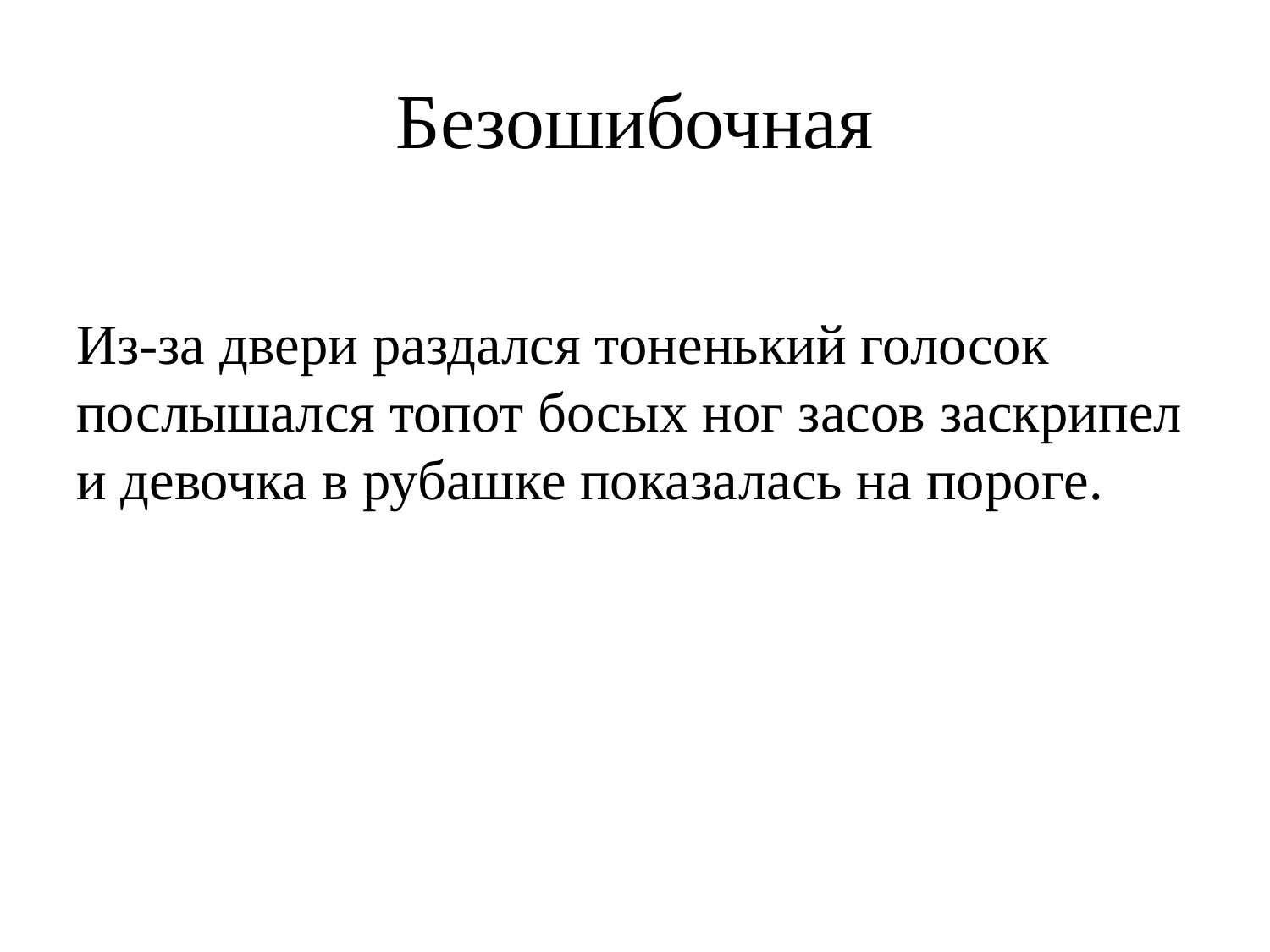

# Безошибочная

Из-за двери раздался тоненький голосок послышался топот босых ног засов заскрипел и девочка в рубашке показалась на пороге.